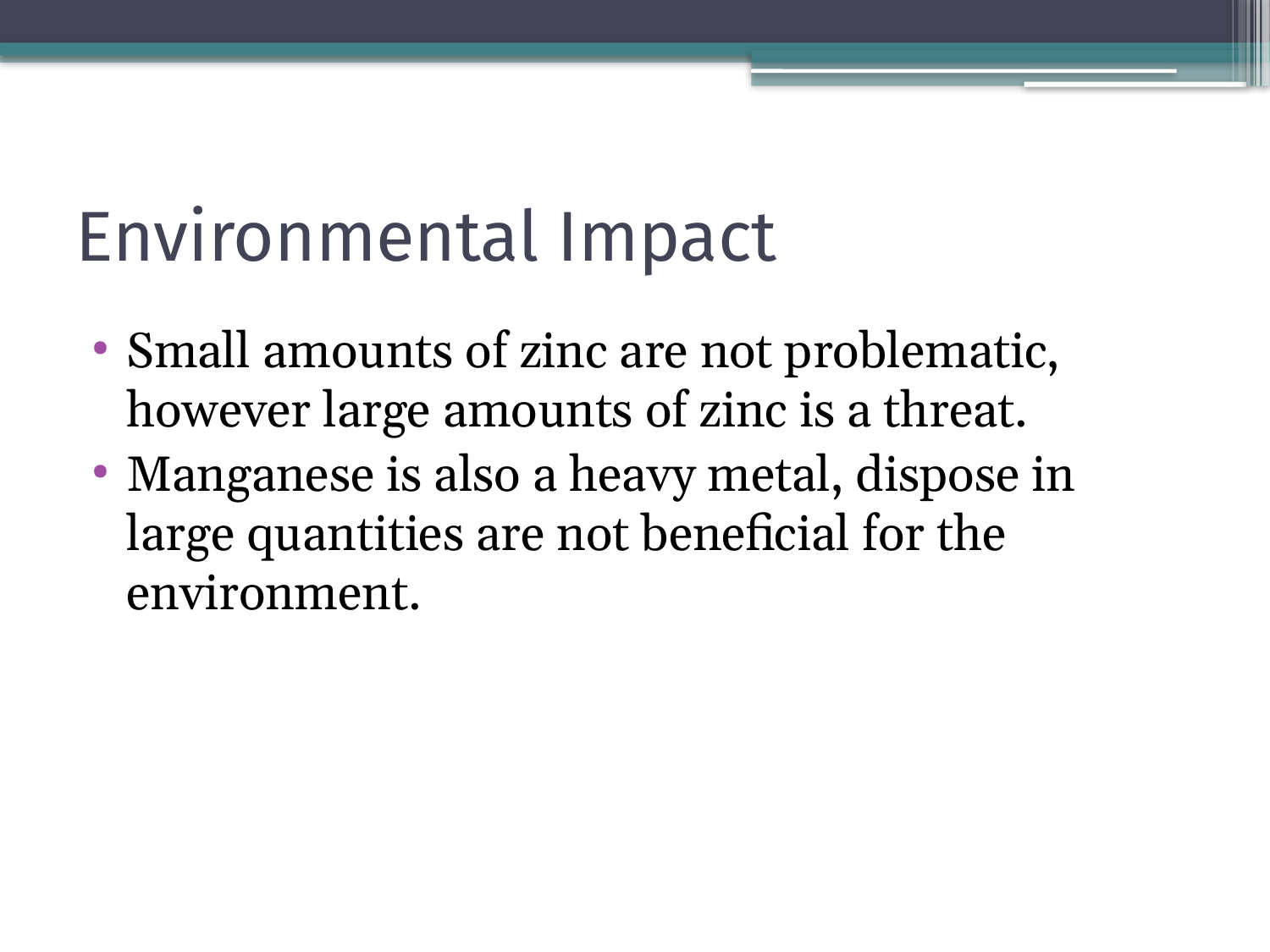

# Environmental Impact
Small amounts of zinc are not problematic, however large amounts of zinc is a threat.
Manganese is also a heavy metal, dispose in large quantities are not beneficial for the environment.